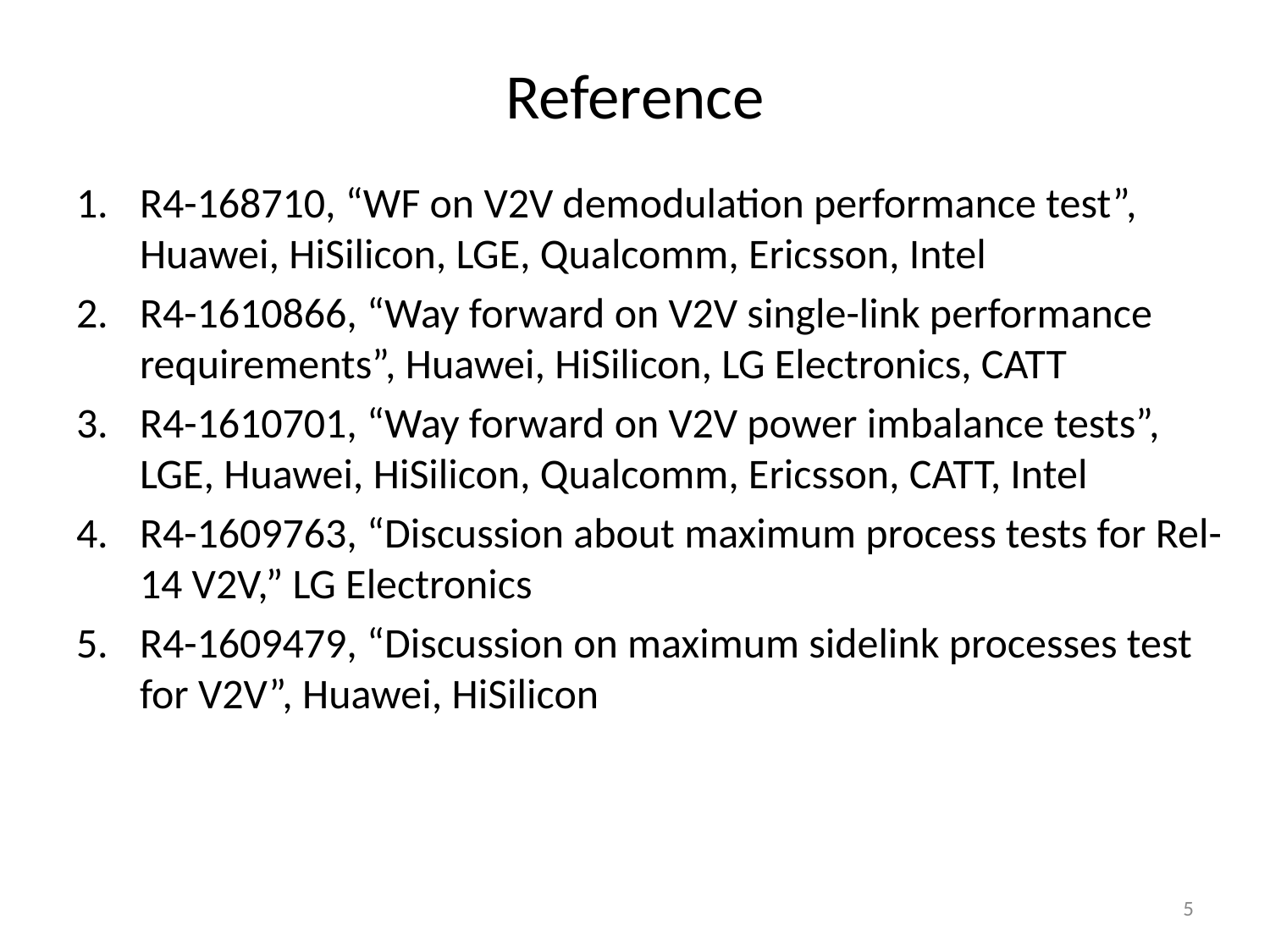

# Reference
R4-168710, “WF on V2V demodulation performance test”, Huawei, HiSilicon, LGE, Qualcomm, Ericsson, Intel
R4-1610866, “Way forward on V2V single-link performance requirements”, Huawei, HiSilicon, LG Electronics, CATT
R4-1610701, “Way forward on V2V power imbalance tests”, LGE, Huawei, HiSilicon, Qualcomm, Ericsson, CATT, Intel
R4-1609763, “Discussion about maximum process tests for Rel-14 V2V,” LG Electronics
R4-1609479, “Discussion on maximum sidelink processes test for V2V”, Huawei, HiSilicon
5